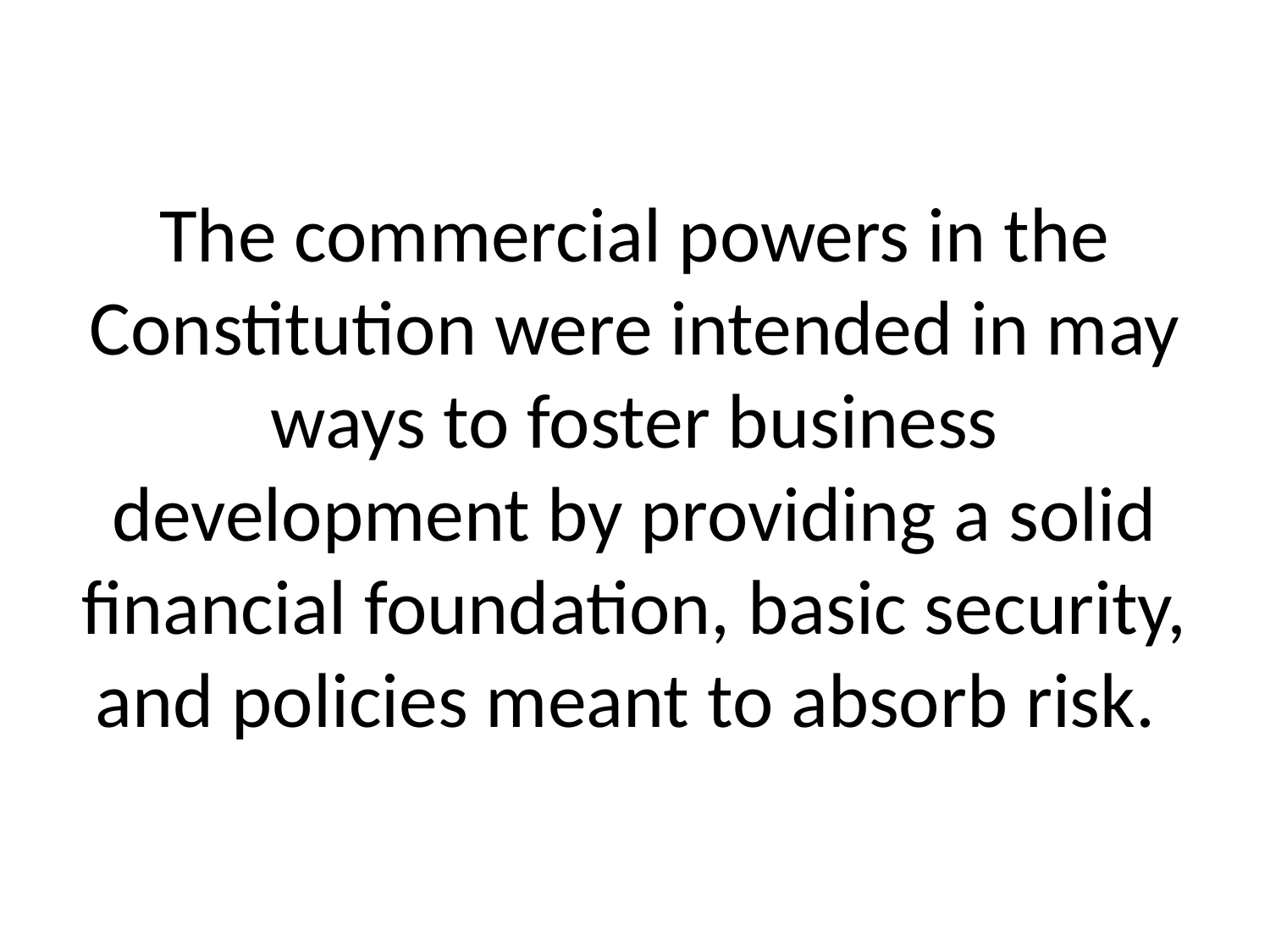

# The commercial powers in the Constitution were intended in may ways to foster business development by providing a solid financial foundation, basic security, and policies meant to absorb risk.